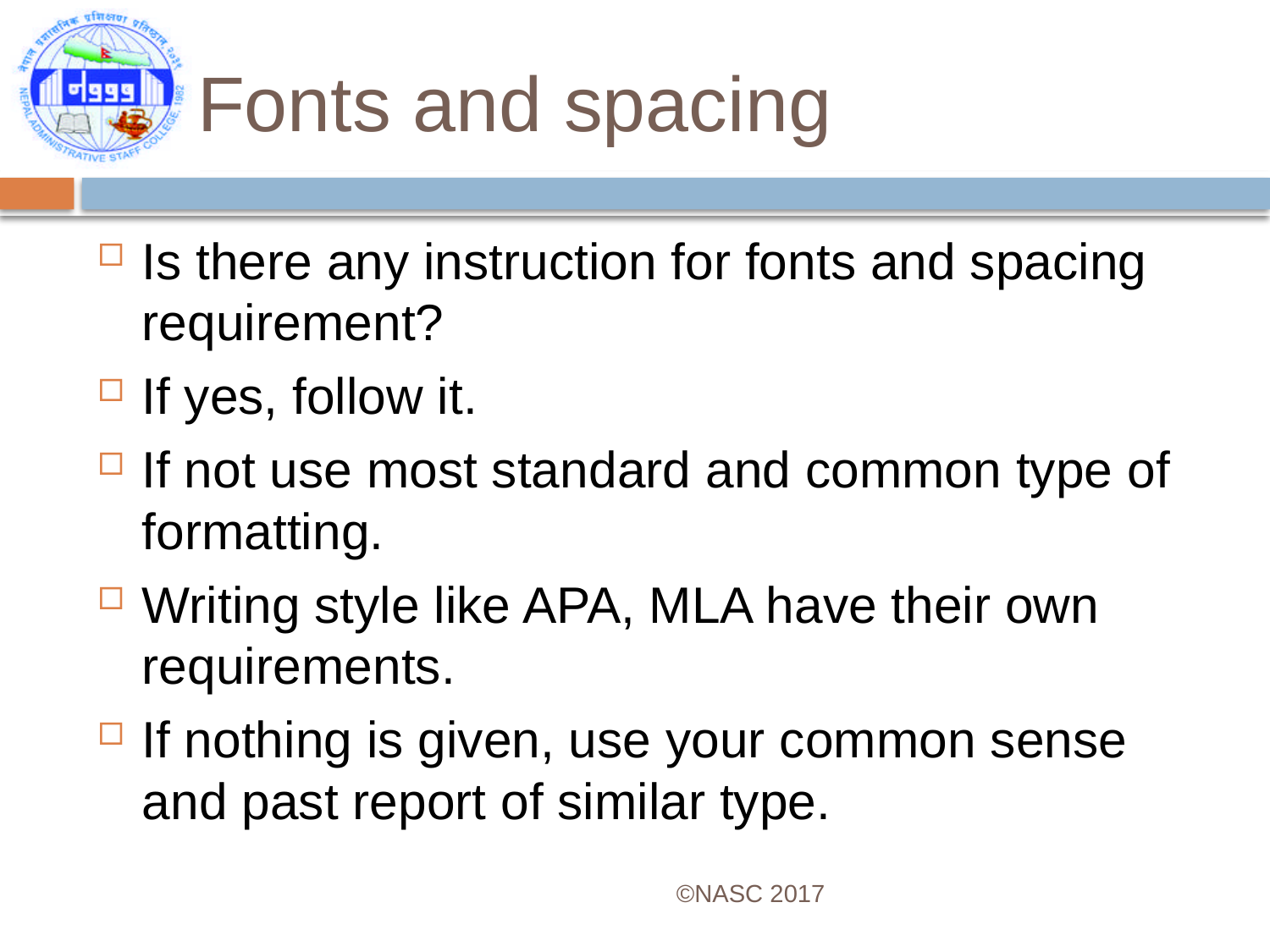

# Fonts and spacing
Is there any instruction for fonts and spacing requirement?
If yes, follow it.
If not use most standard and common type of formatting.
Writing style like APA, MLA have their own requirements.
If nothing is given, use your common sense and past report of similar type.
©NASC 2017